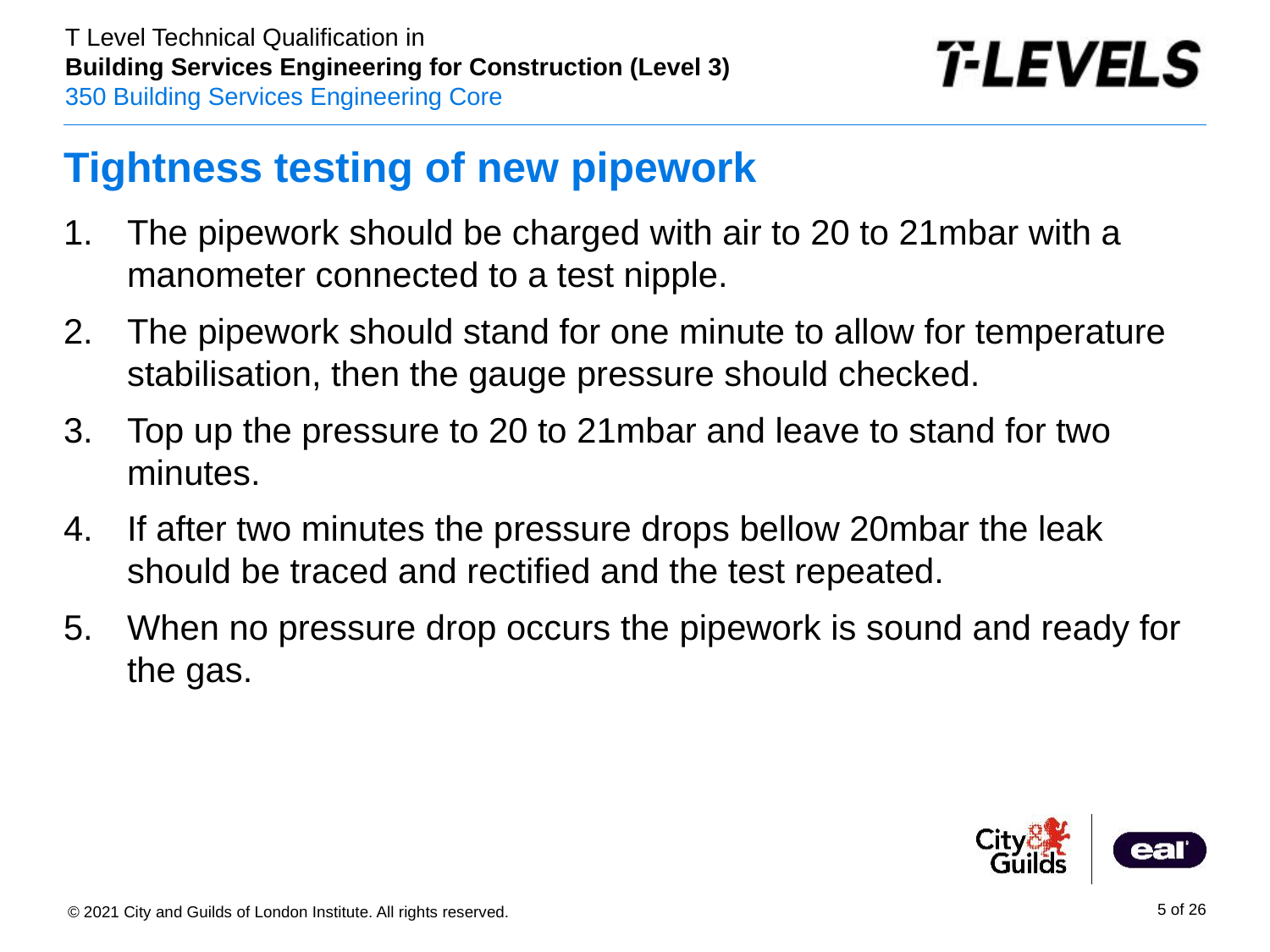

# Tightness testing of new pipework
The pipework should be charged with air to 20 to 21mbar with a manometer connected to a test nipple.
The pipework should stand for one minute to allow for temperature stabilisation, then the gauge pressure should checked.
Top up the pressure to 20 to 21mbar and leave to stand for two minutes.
If after two minutes the pressure drops bellow 20mbar the leak should be traced and rectified and the test repeated.
When no pressure drop occurs the pipework is sound and ready for the gas.